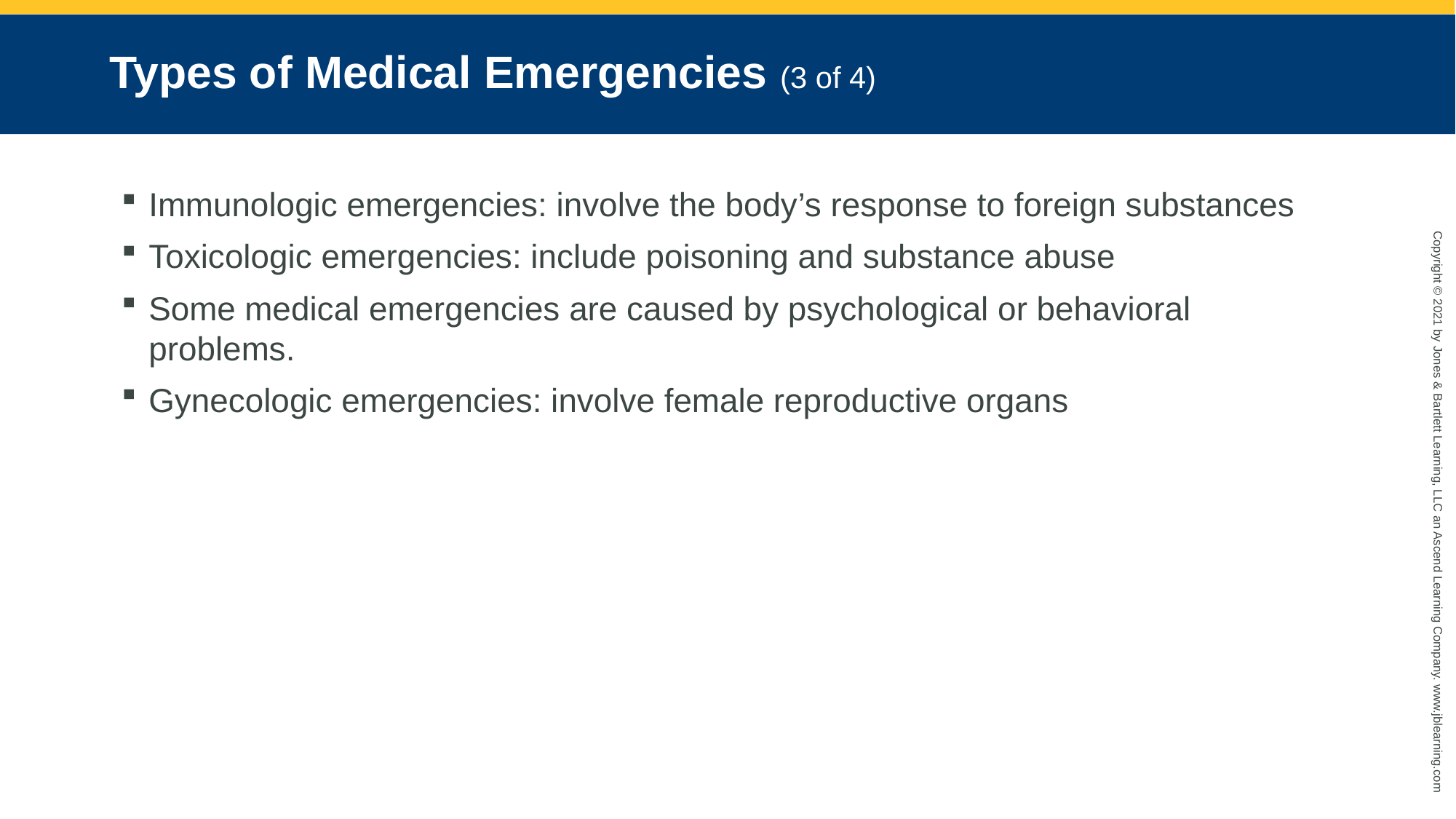

# Types of Medical Emergencies (3 of 4)
Immunologic emergencies: involve the body’s response to foreign substances
Toxicologic emergencies: include poisoning and substance abuse
Some medical emergencies are caused by psychological or behavioral problems.
Gynecologic emergencies: involve female reproductive organs